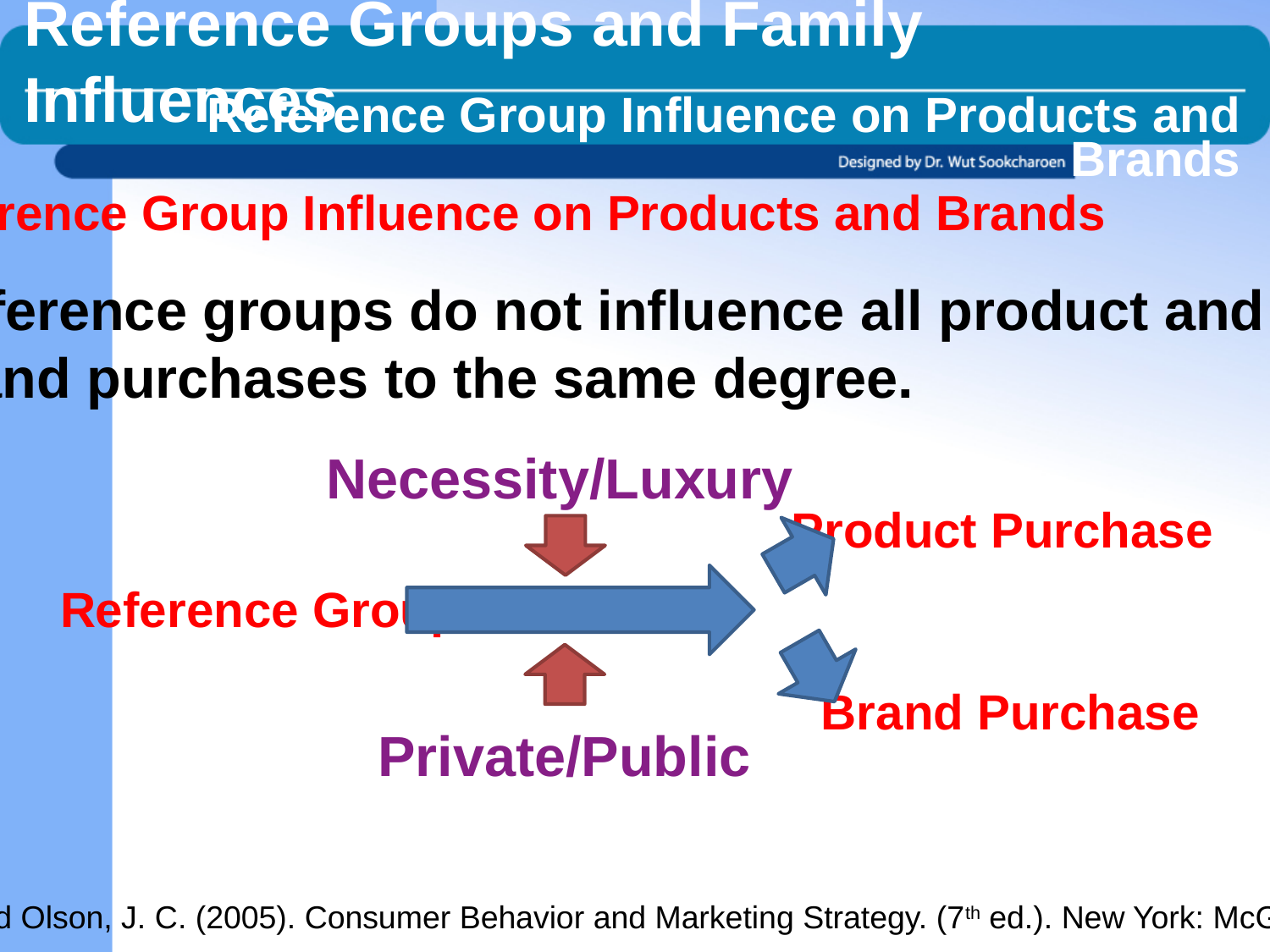

Reference Groups and Family Influences
Reference Group Influence on Products and Brands
Reference Group Influence on Products and Brands
Reference groups do not influence all product and
brand purchases to the same degree.
Necessity/Luxury
Product Purchase

Reference Group

Brand Purchase
Private/Public
Peter, J. P. and Olson, J. C. (2005). Consumer Behavior and Marketing Strategy. (7th ed.). New York: McGraw-Hill. (Page.352)